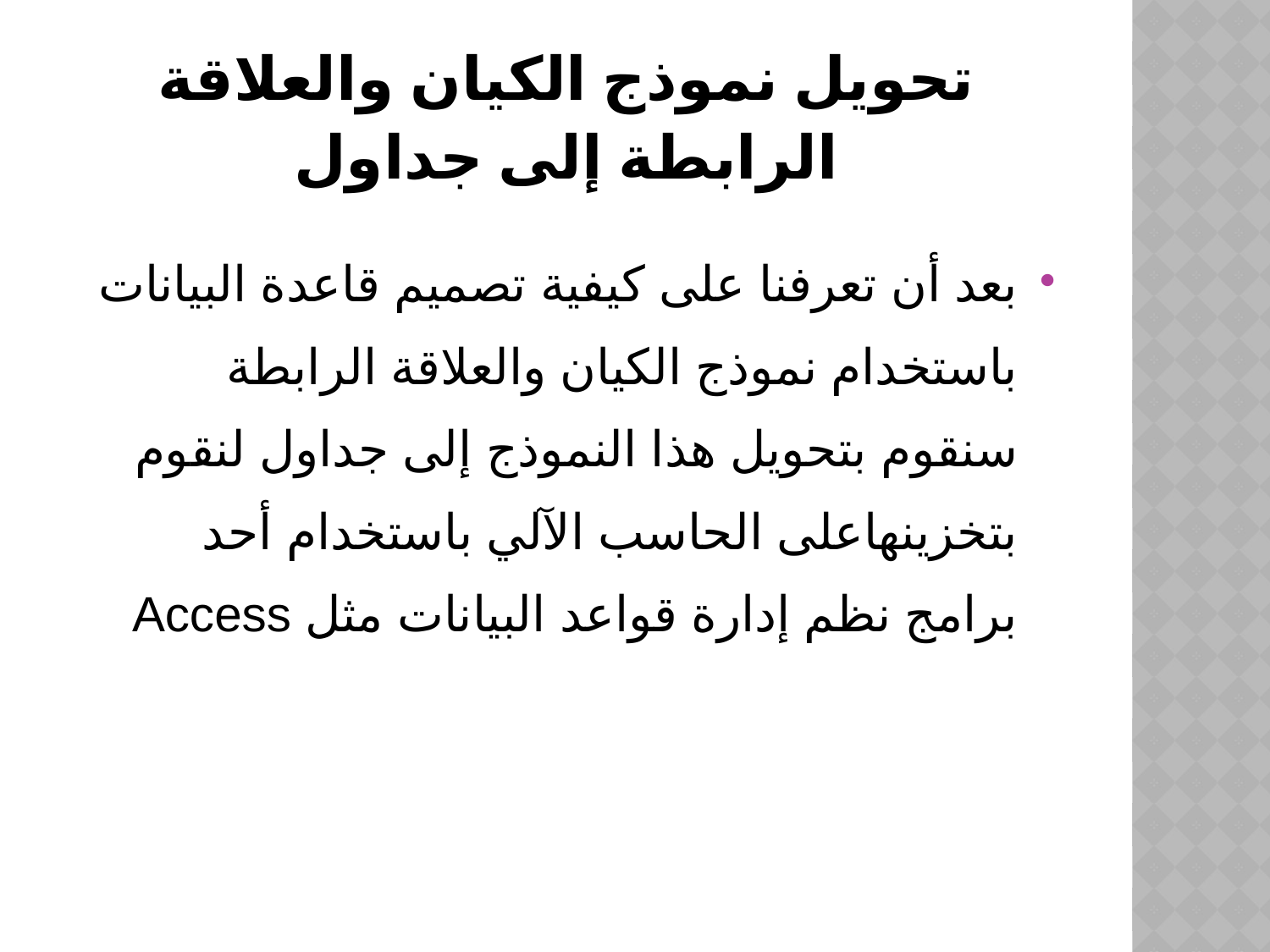

# تحويل نموذج الكيان والعلاقة الرابطة إلى جداول
بعد أن تعرفنا على كيفية تصميم قاعدة البيانات باستخدام نموذج الكيان والعلاقة الرابطة سنقوم بتحويل هذا النموذج إلى جداول لنقوم بتخزينهاعلى الحاسب الآلي باستخدام أحد برامج نظم إدارة قواعد البيانات مثل Access